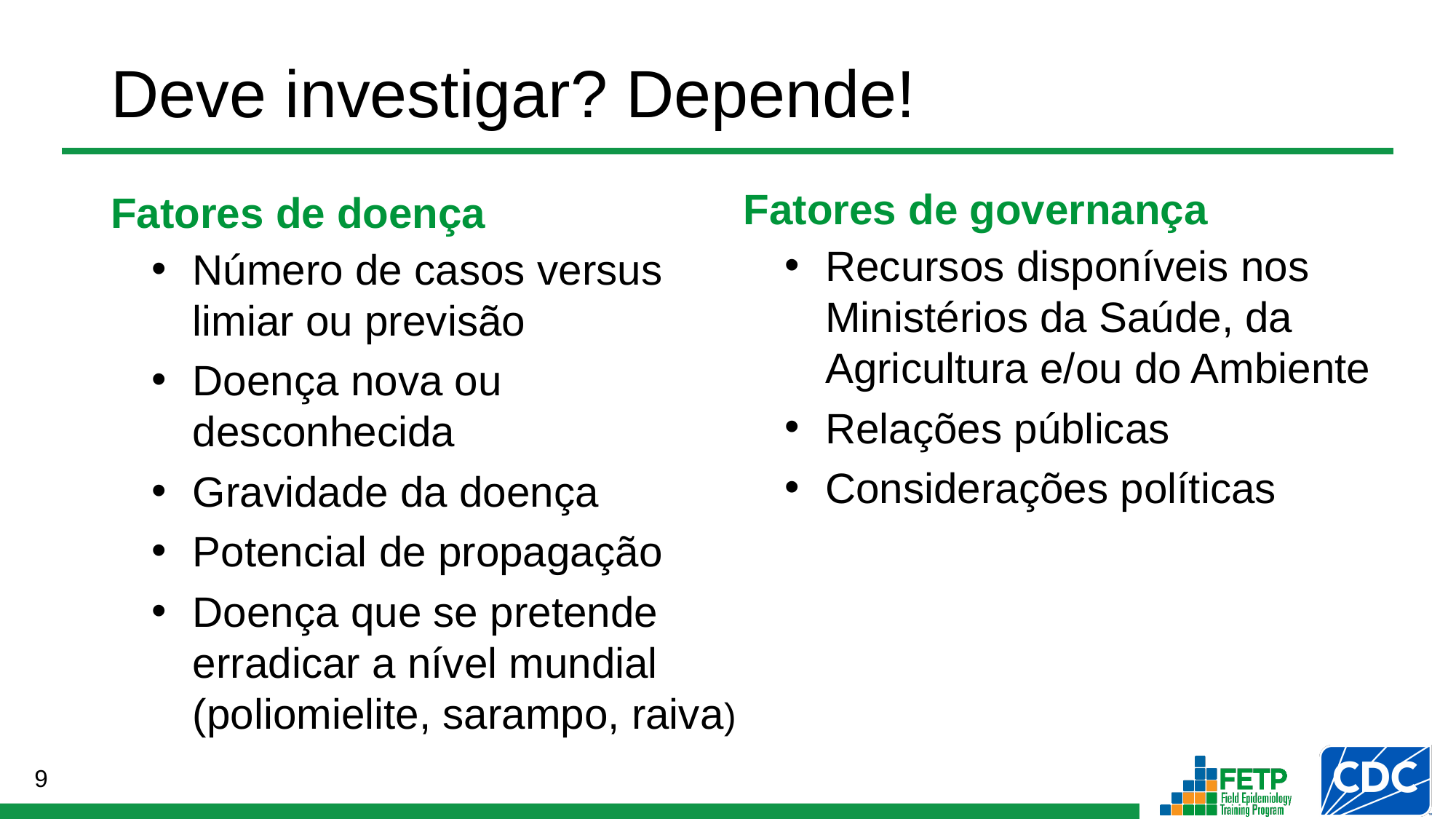

# Deve investigar? Depende!
Fatores de governança
Recursos disponíveis nos Ministérios da Saúde, da Agricultura e/ou do Ambiente
Relações públicas
Considerações políticas
Fatores de doença
Número de casos versus limiar ou previsão
Doença nova ou desconhecida
Gravidade da doença
Potencial de propagação
Doença que se pretende erradicar a nível mundial (poliomielite, sarampo, raiva)